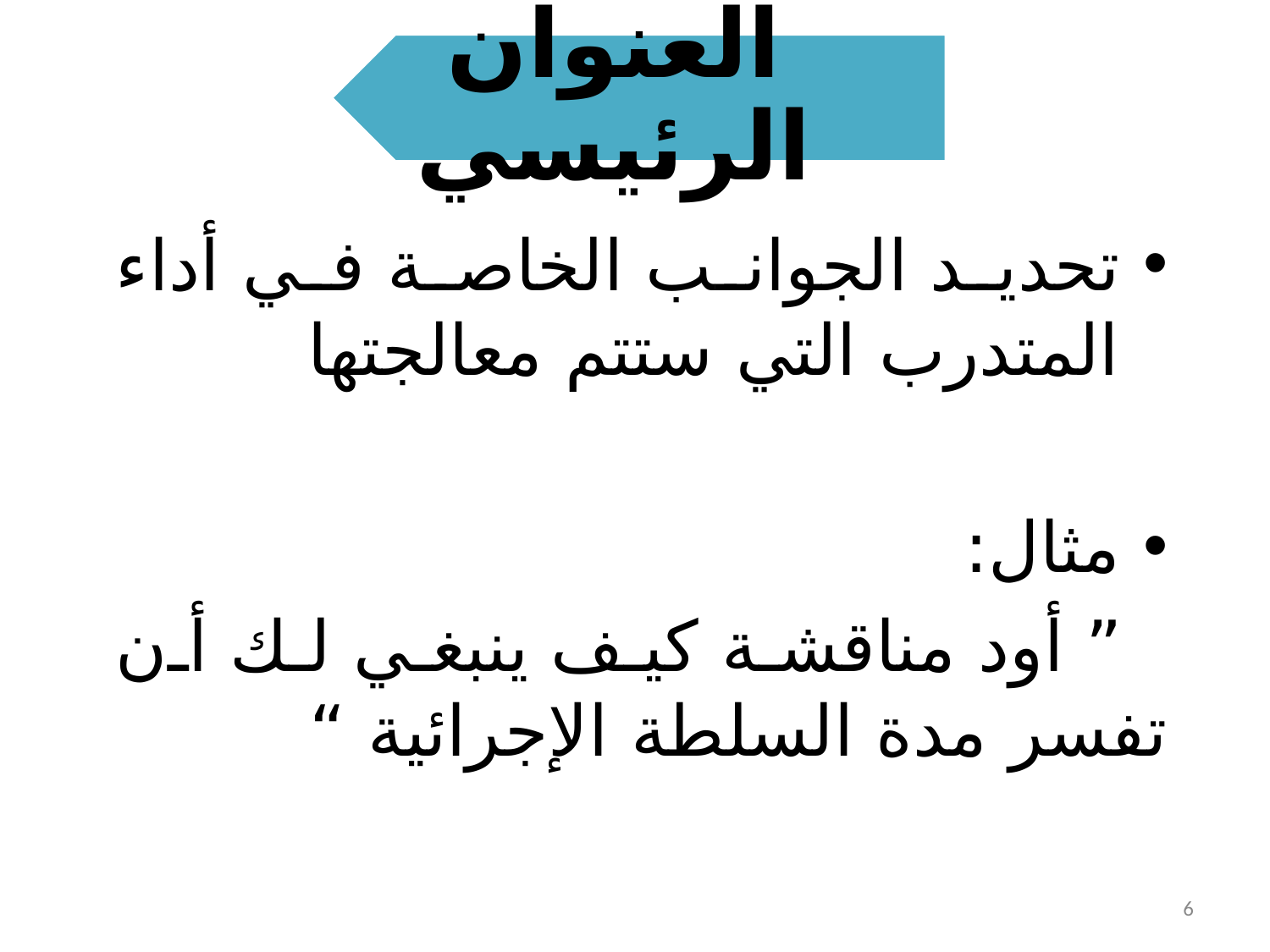

العنوان الرئيسي
تحديد الجوانب الخاصة في أداء المتدرب التي ستتم معالجتها

مثال:
 	 ” أود مناقشة كيف ينبغي لك أن تفسر مدة السلطة الإجرائية “
6